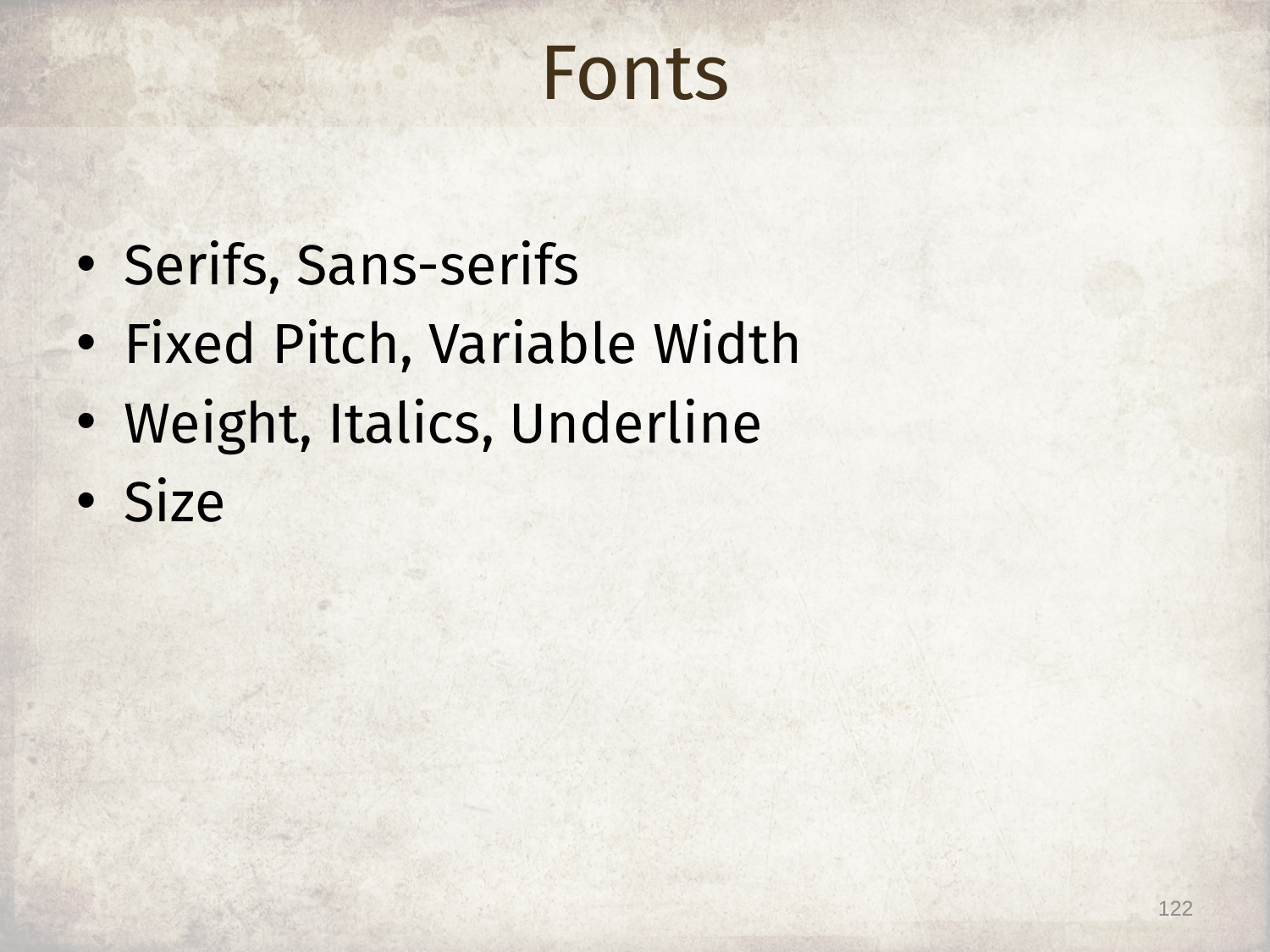

# Fonts
Serifs, Sans-serifs
Fixed Pitch, Variable Width
Weight, Italics, Underline
Size
122